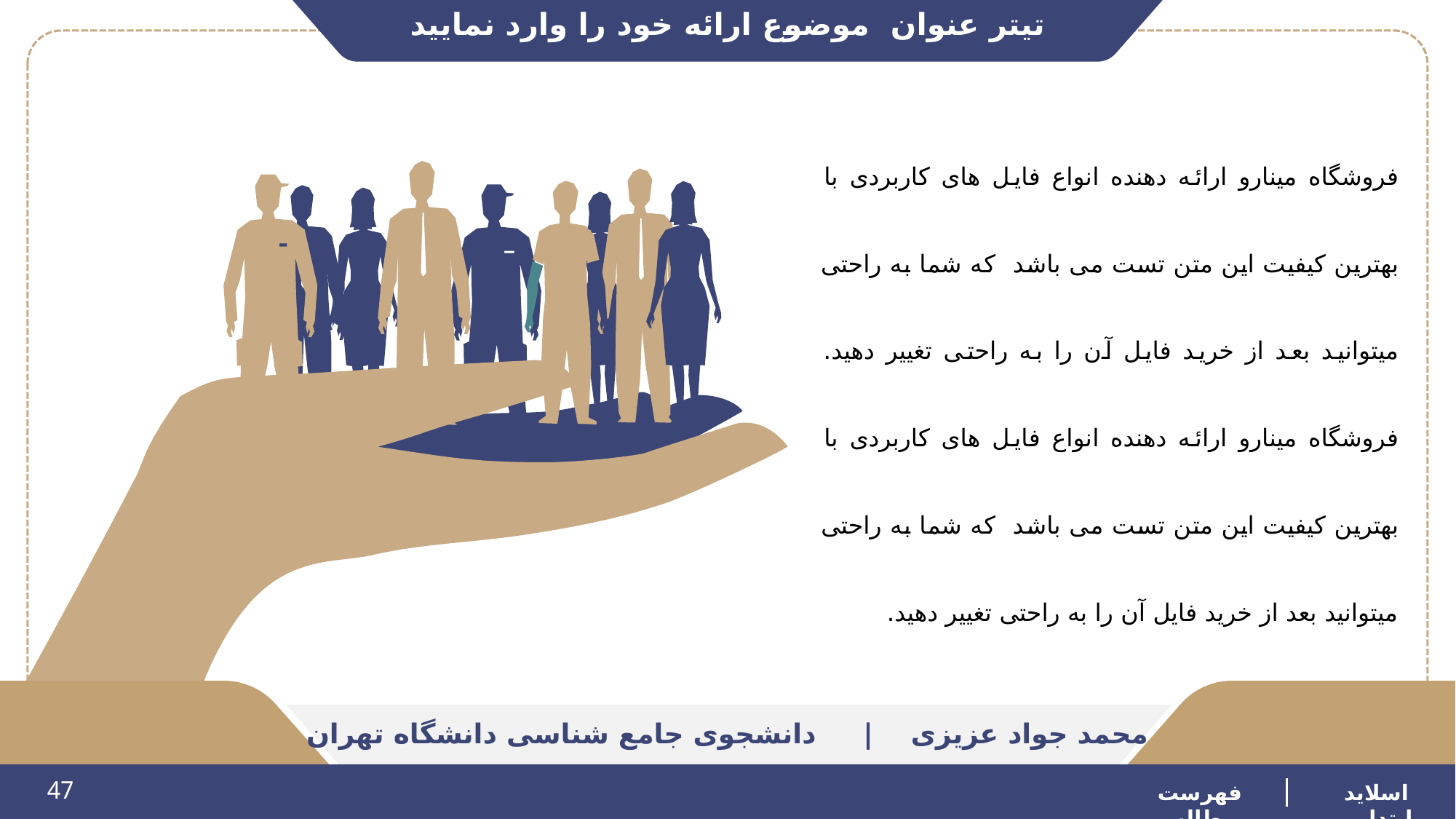

تیتر عنوان  موضوع ارائه خود را وارد نمایید
فروشگاه مینارو ارائه دهنده انواع فایل های کاربردی با بهترین کیفیت این متن تست می باشد  که شما به راحتی میتوانید بعد از خرید فایل آن را به راحتی تغییر دهید. فروشگاه مینارو ارائه دهنده انواع فایل های کاربردی با بهترین کیفیت این متن تست می باشد  که شما به راحتی میتوانید بعد از خرید فایل آن را به راحتی تغییر دهید.

محمد جواد عزیزی    |     دانشجوی جامع شناسی دانشگاه تهران
47